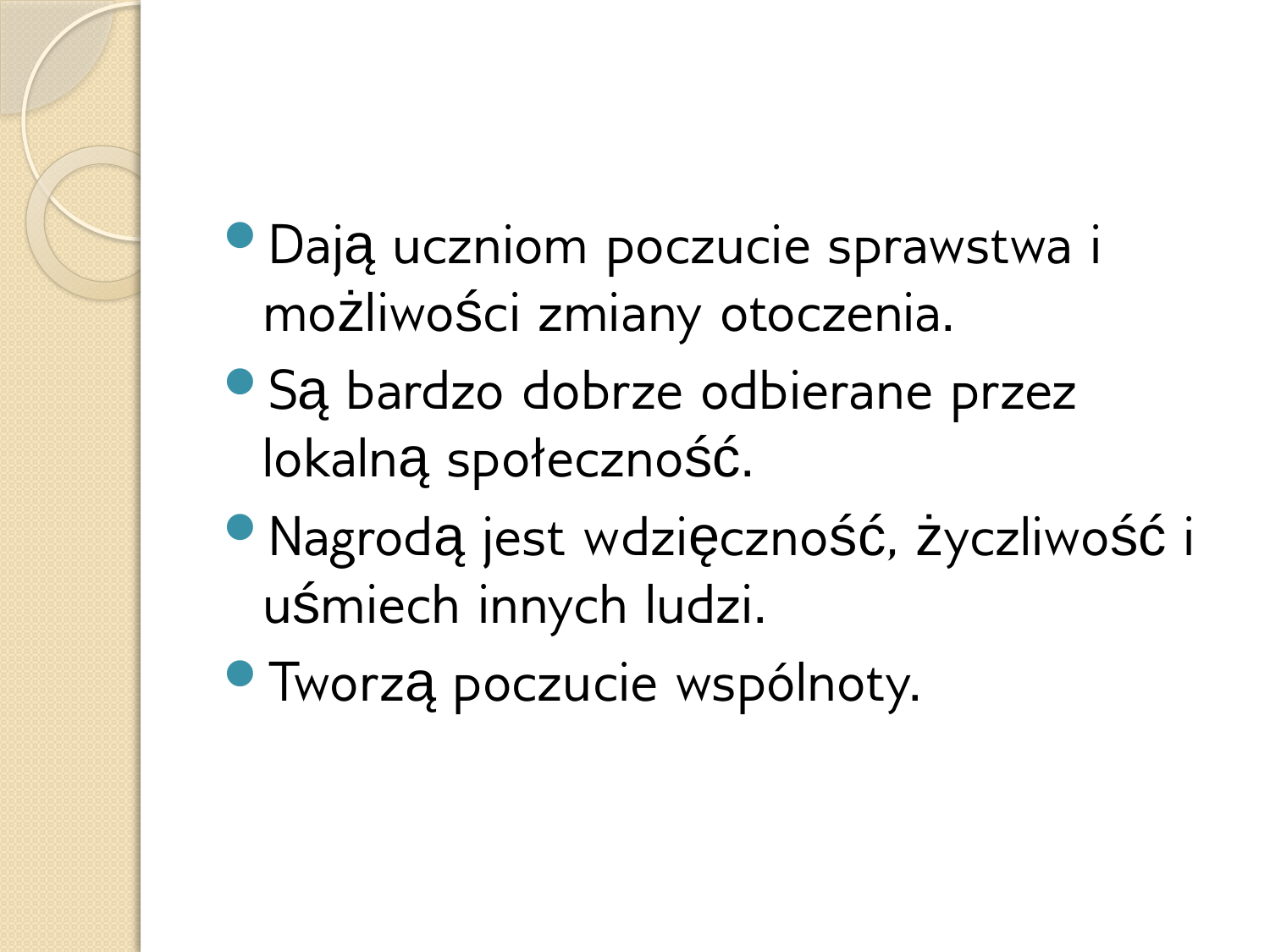

#
Dają uczniom poczucie sprawstwa i możliwości zmiany otoczenia.
Są bardzo dobrze odbierane przez lokalną społeczność.
Nagrodą jest wdzięczność, życzliwość i uśmiech innych ludzi.
Tworzą poczucie wspólnoty.